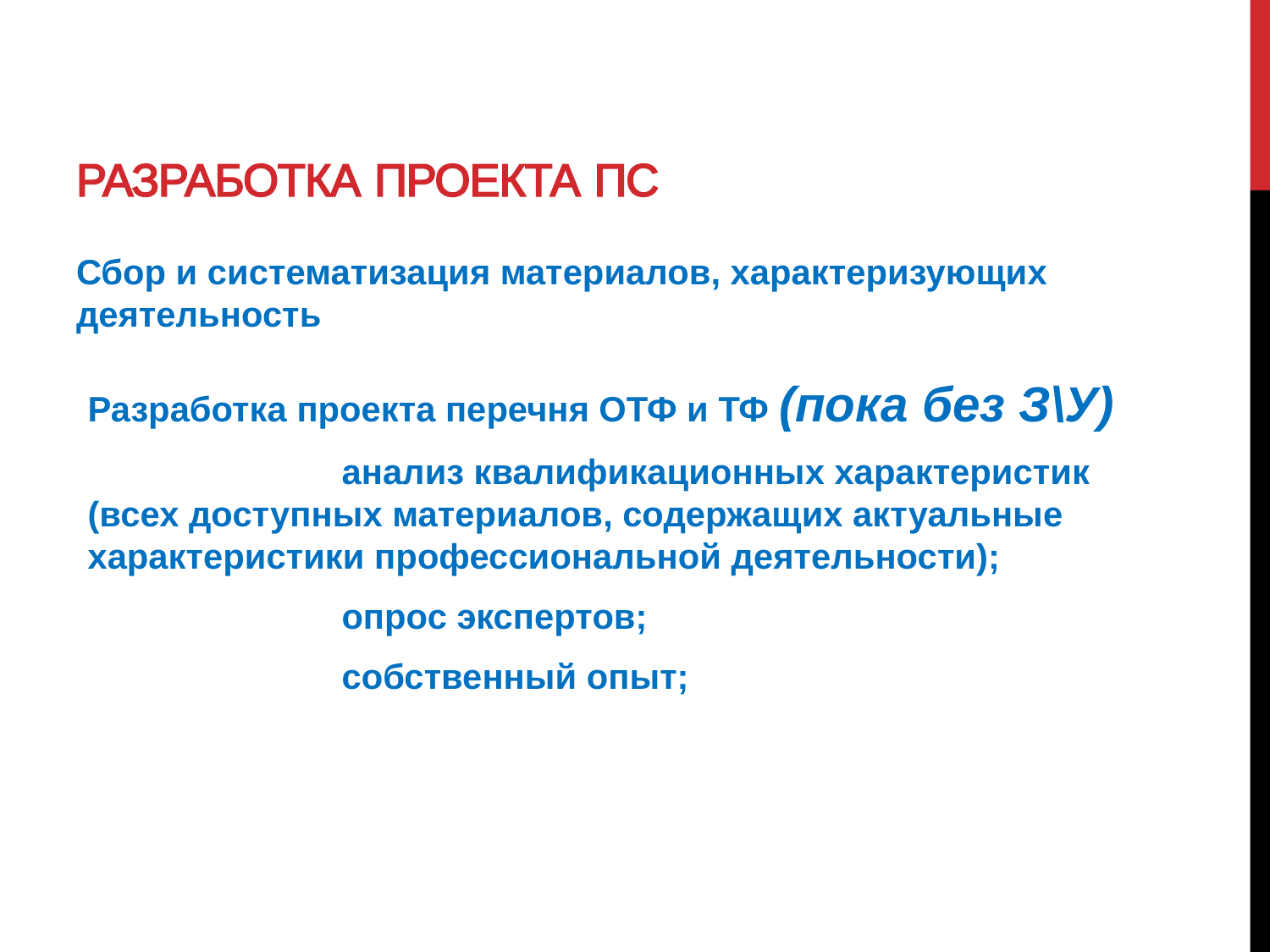

# Разработка проекта ПС
Сбор и систематизация материалов, характеризующих деятельность
Разработка проекта перечня ОТФ и ТФ (пока без З\У)
		анализ квалификационных характеристик (всех доступных материалов, содержащих актуальные характеристики профессиональной деятельности);
		опрос экспертов;
		собственный опыт;